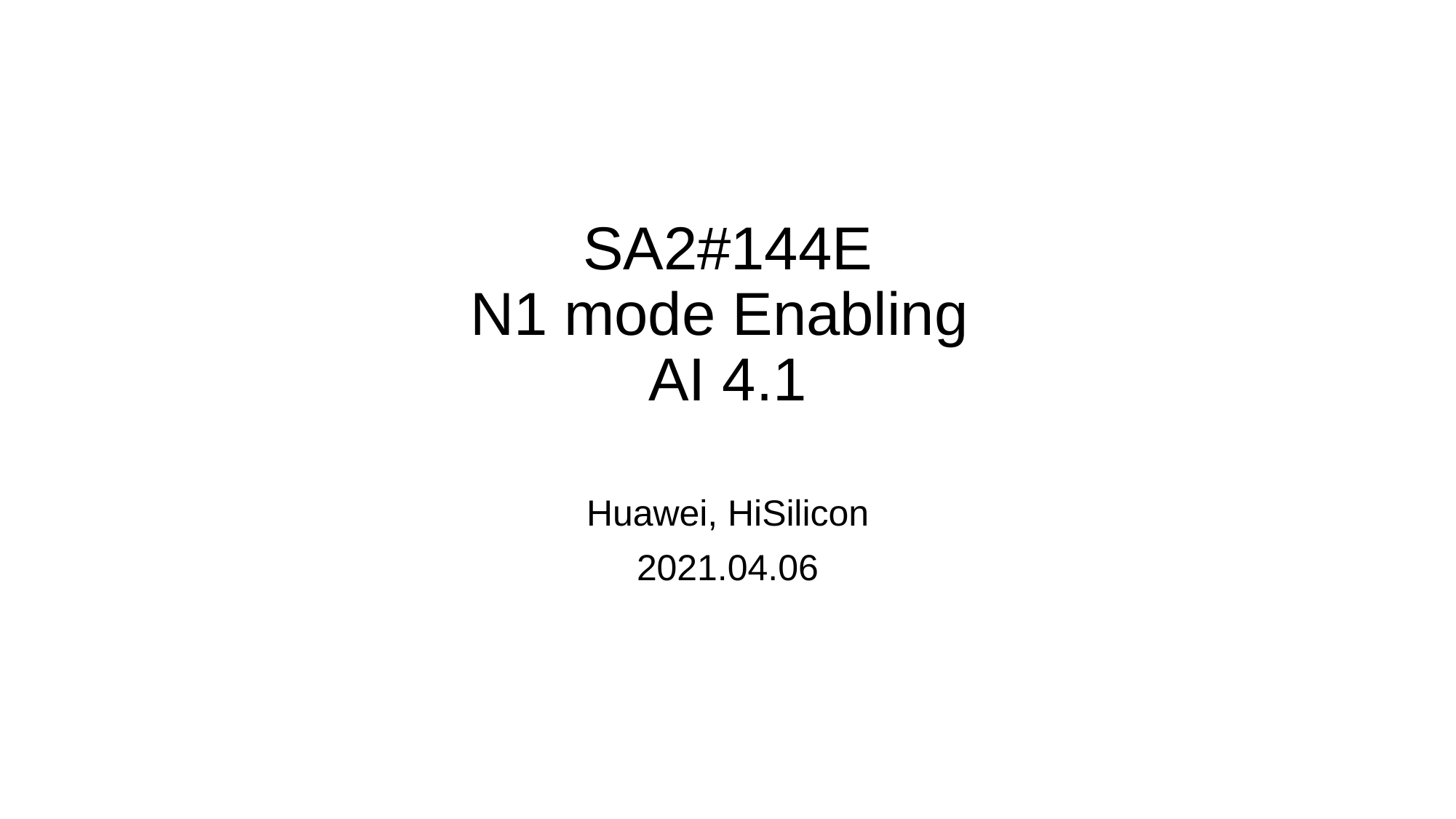

# SA2#144E N1 mode Enabling AI 4.1

Huawei, HiSilicon
2021.04.06